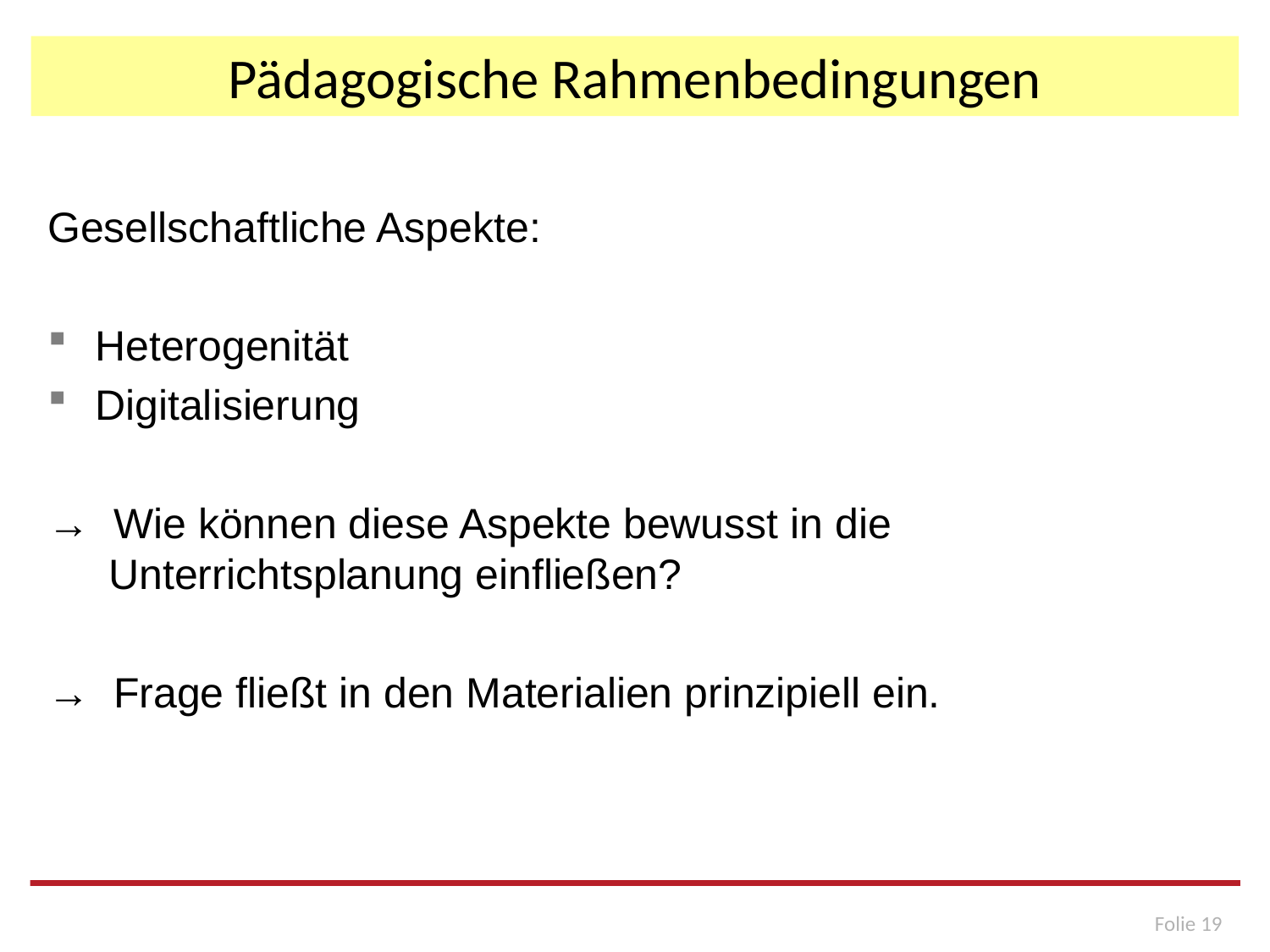

# Pädagogische Rahmenbedingungen

Gesellschaftliche Aspekte:

Heterogenität
Digitalisierung

→  Wie können diese Aspekte bewusst in die Unterrichtsplanung einfließen?

→  Frage fließt in den Materialien prinzipiell ein.

Folie 19